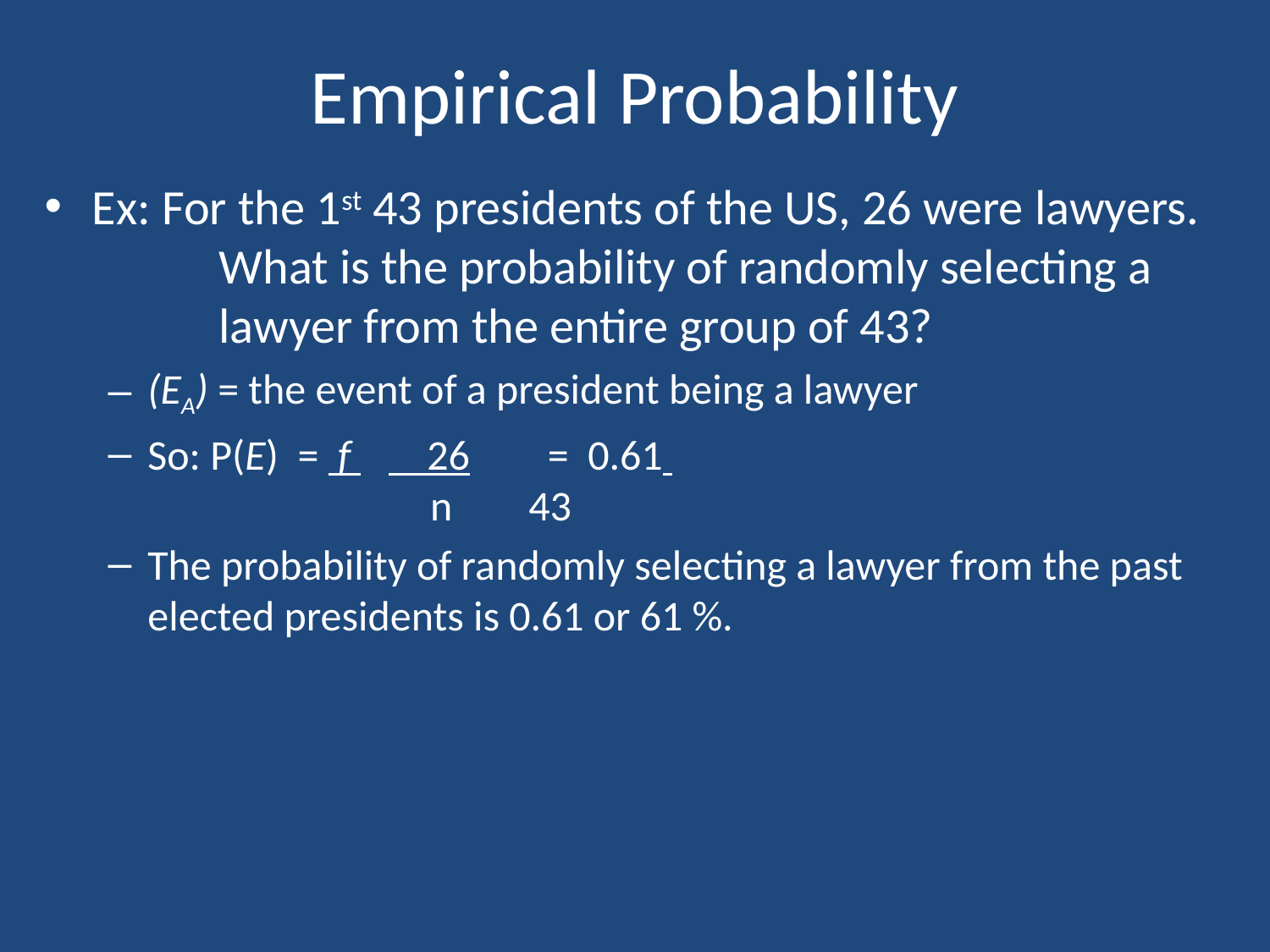

# Empirical Probability
Ex: For the 1st 43 presidents of the US, 26 were lawyers.  	What is the probability of randomly selecting a 	lawyer from the entire group of 43?
(EA) = the event of a president being a lawyer
So: P(E)  =  f        26	  =  0.61
		   n	43
The probability of randomly selecting a lawyer from the past elected presidents is 0.61 or 61 %.